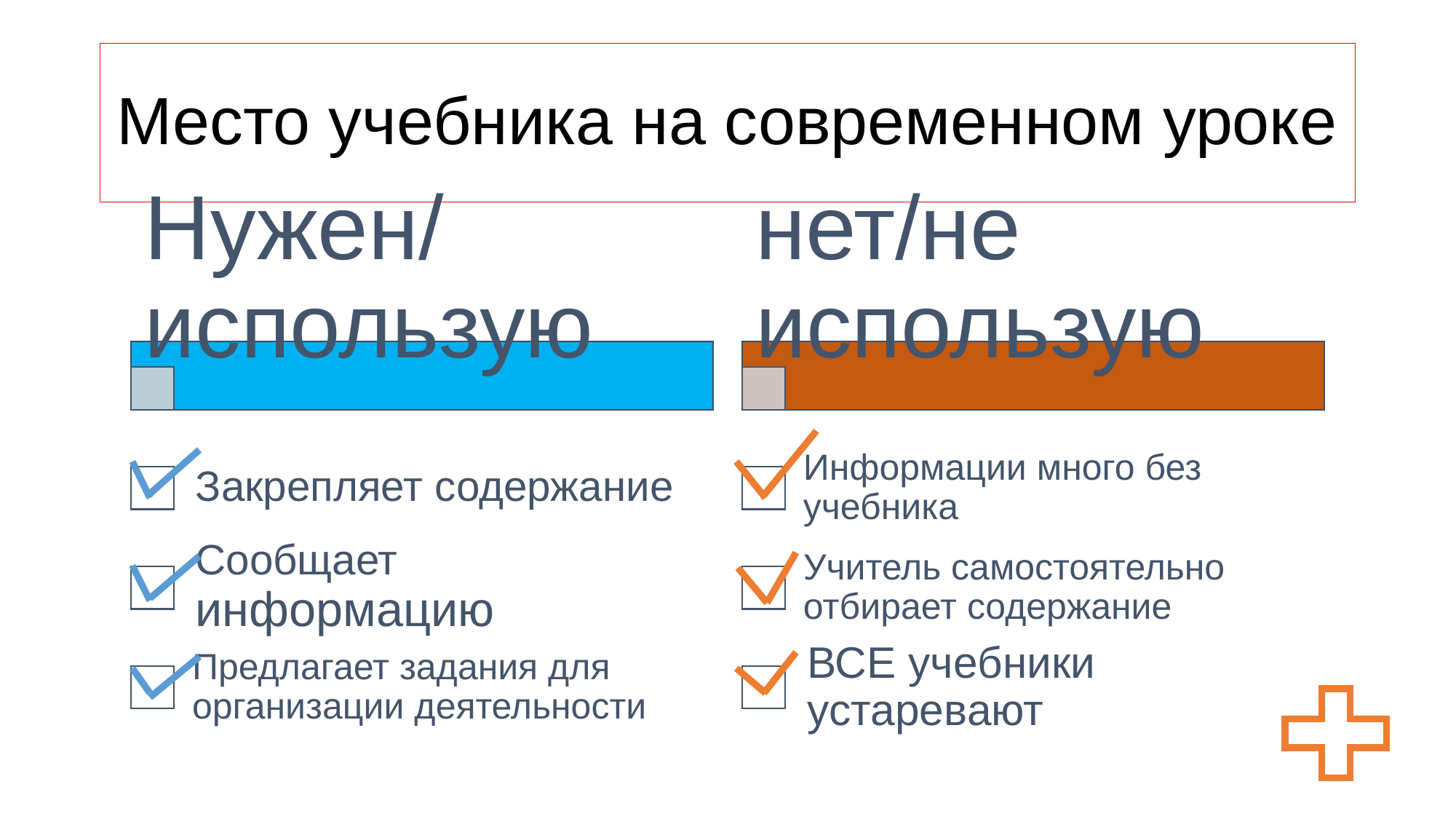

# Место учебника на современном уроке
Нужен/использую
Закрепляет содержание
Сообщает информацию
Предлагает задания для организации деятельности
нет/не использую
Информации много без учебника
Учитель самостоятельно отбирает содержание
ВСЕ учебники устаревают